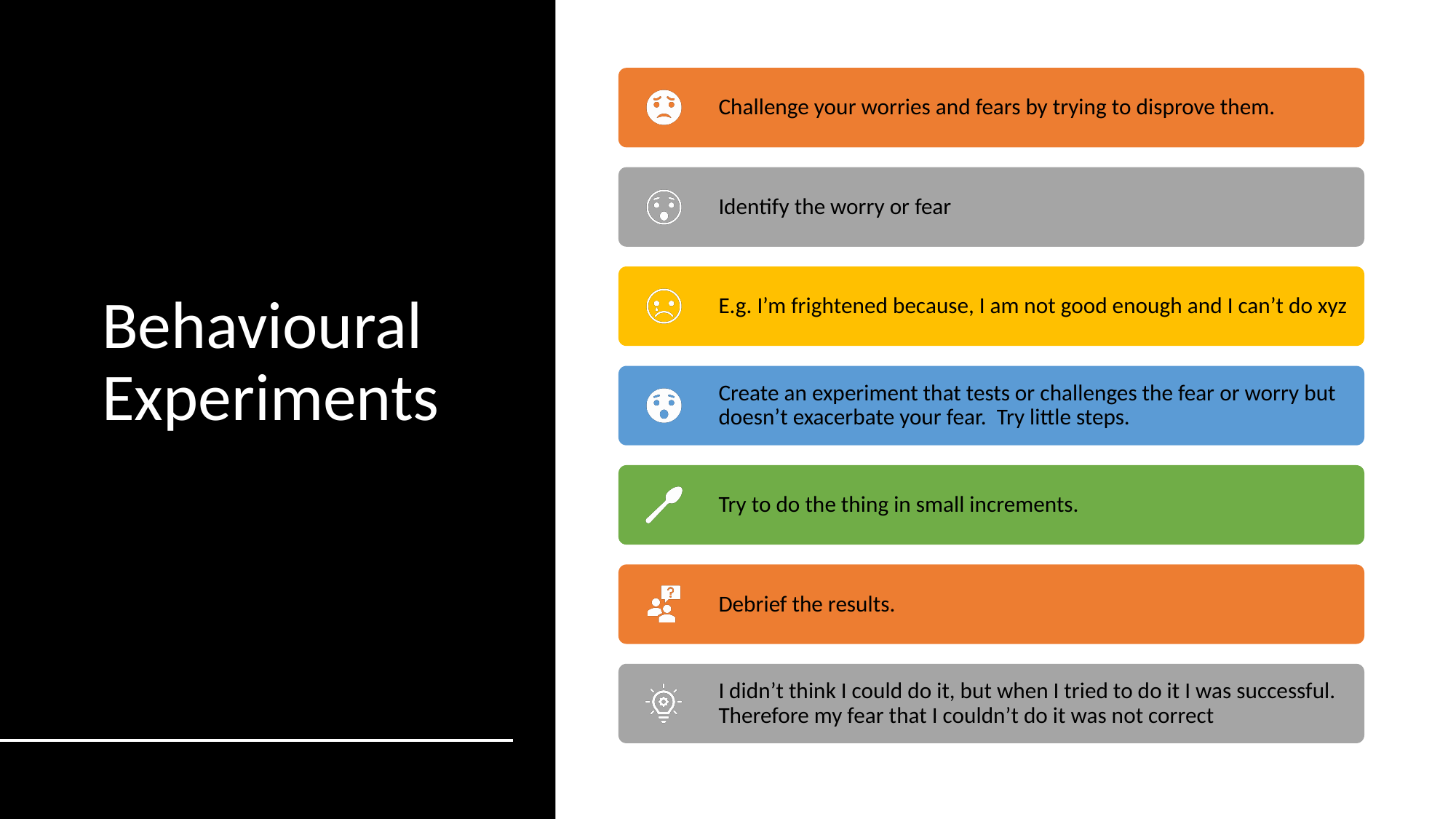

# Behavioural Experiments
Challenge your worries and fears by trying to disprove them.
Identify the worry or fear
E.g. I’m frightened because, I am not good enough and I can’t do xyz
Create an experiment that tests or challenges the fear or worry but doesn’t exacerbate your fear.  Try little steps.
Try to do the thing in small increments.
Debrief the results.
I didn’t think I could do it, but when I tried to do it I was successful.  Therefore my fear that I couldn’t do it was not correct